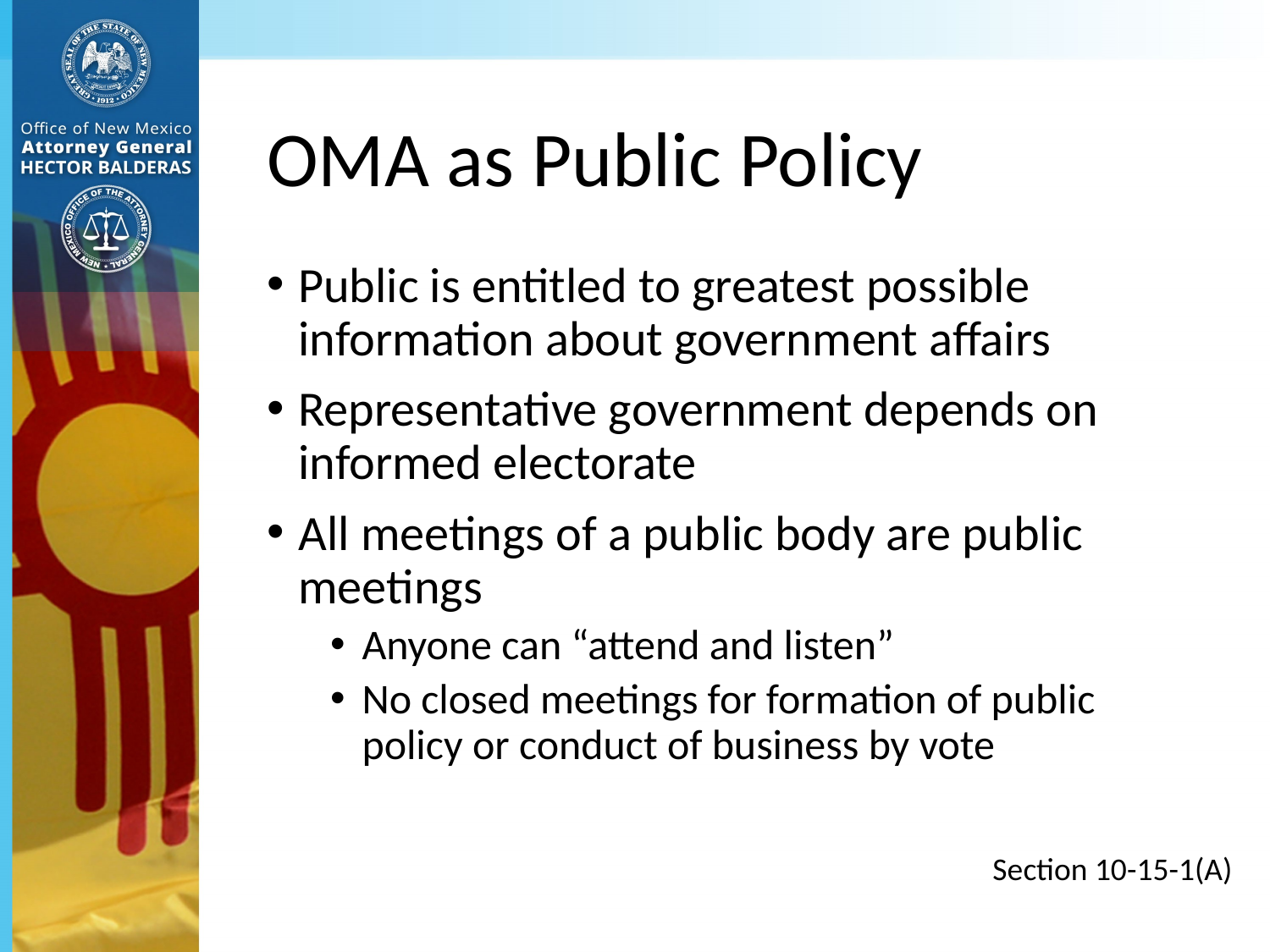

# OMA as Public Policy
Public is entitled to greatest possible information about government affairs
Representative government depends on informed electorate
All meetings of a public body are public meetings
Anyone can “attend and listen”
No closed meetings for formation of public policy or conduct of business by vote
Section 10-15-1(A)